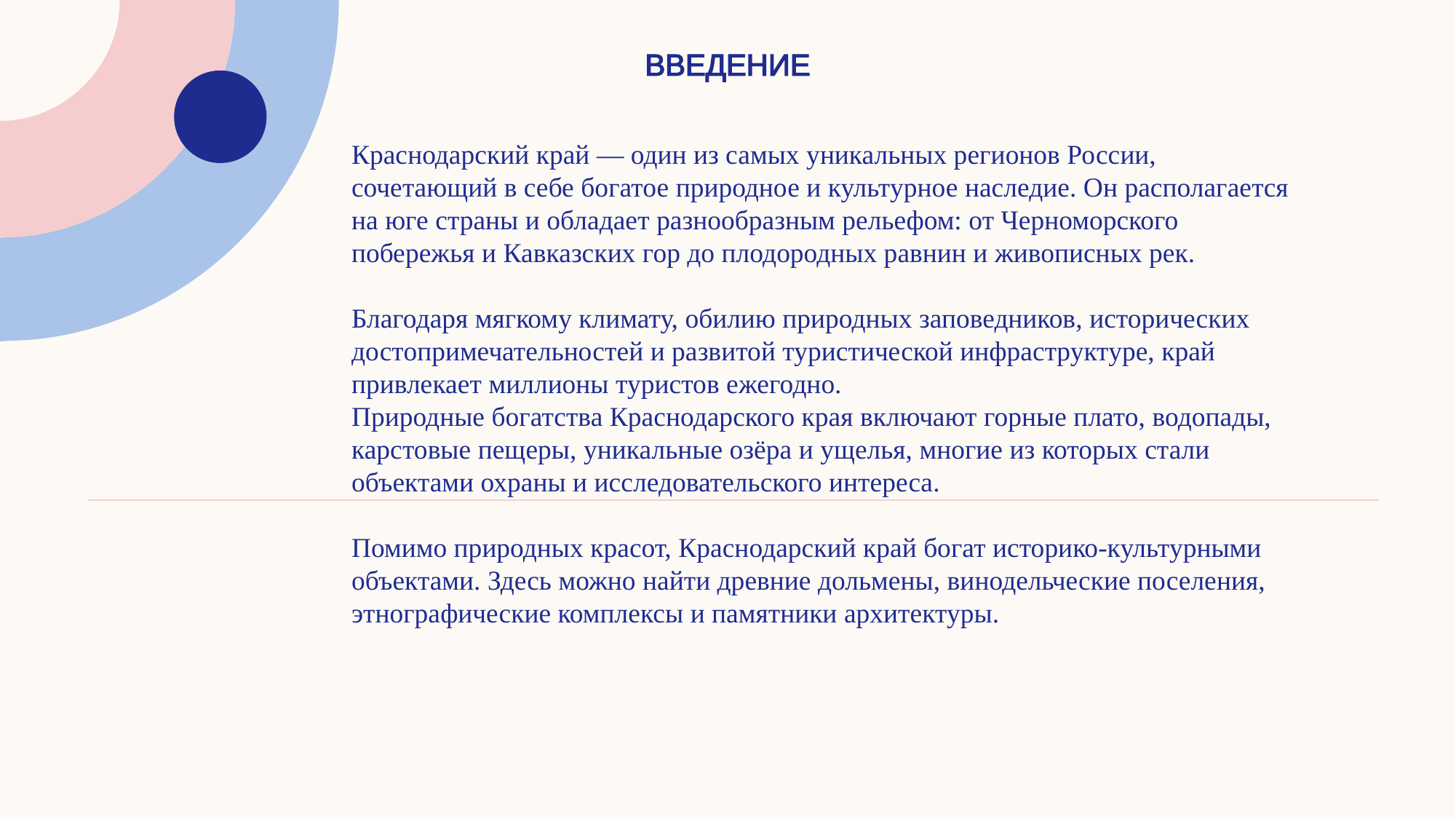

# Введение
Краснодарский край — один из самых уникальных регионов России, сочетающий в себе богатое природное и культурное наследие. Он располагается на юге страны и обладает разнообразным рельефом: от Черноморского побережья и Кавказских гор до плодородных равнин и живописных рек.

Благодаря мягкому климату, обилию природных заповедников, исторических достопримечательностей и развитой туристической инфраструктуре, край привлекает миллионы туристов ежегодно.
Природные богатства Краснодарского края включают горные плато, водопады, карстовые пещеры, уникальные озёра и ущелья, многие из которых стали объектами охраны и исследовательского интереса.

Помимо природных красот, Краснодарский край богат историко-культурными объектами. Здесь можно найти древние дольмены, винодельческие поселения, этнографические комплексы и памятники архитектуры.